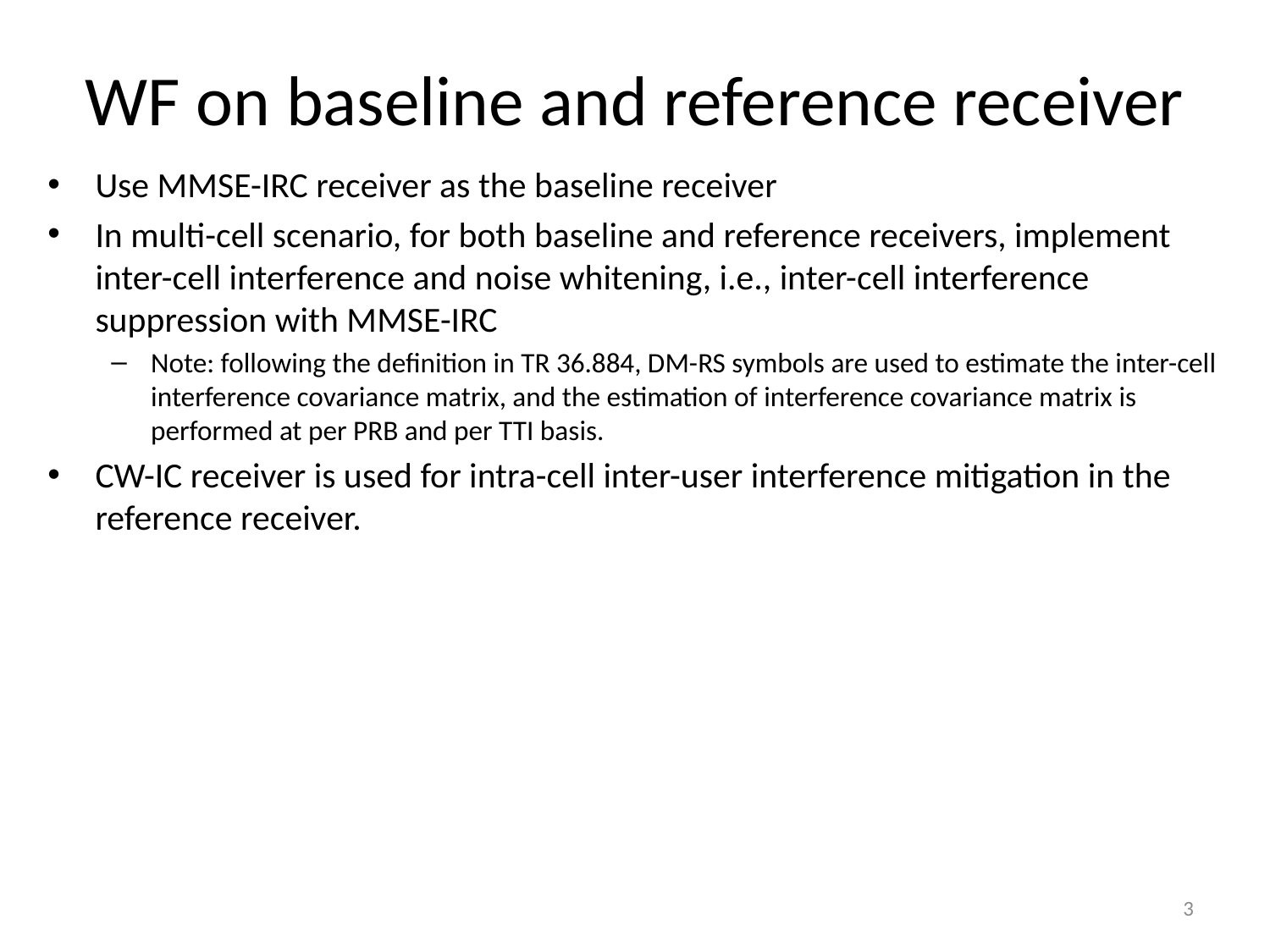

# WF on baseline and reference receiver
Use MMSE-IRC receiver as the baseline receiver
In multi-cell scenario, for both baseline and reference receivers, implement inter-cell interference and noise whitening, i.e., inter-cell interference suppression with MMSE-IRC
Note: following the definition in TR 36.884, DM-RS symbols are used to estimate the inter-cell interference covariance matrix, and the estimation of interference covariance matrix is performed at per PRB and per TTI basis.
CW-IC receiver is used for intra-cell inter-user interference mitigation in the reference receiver.

3